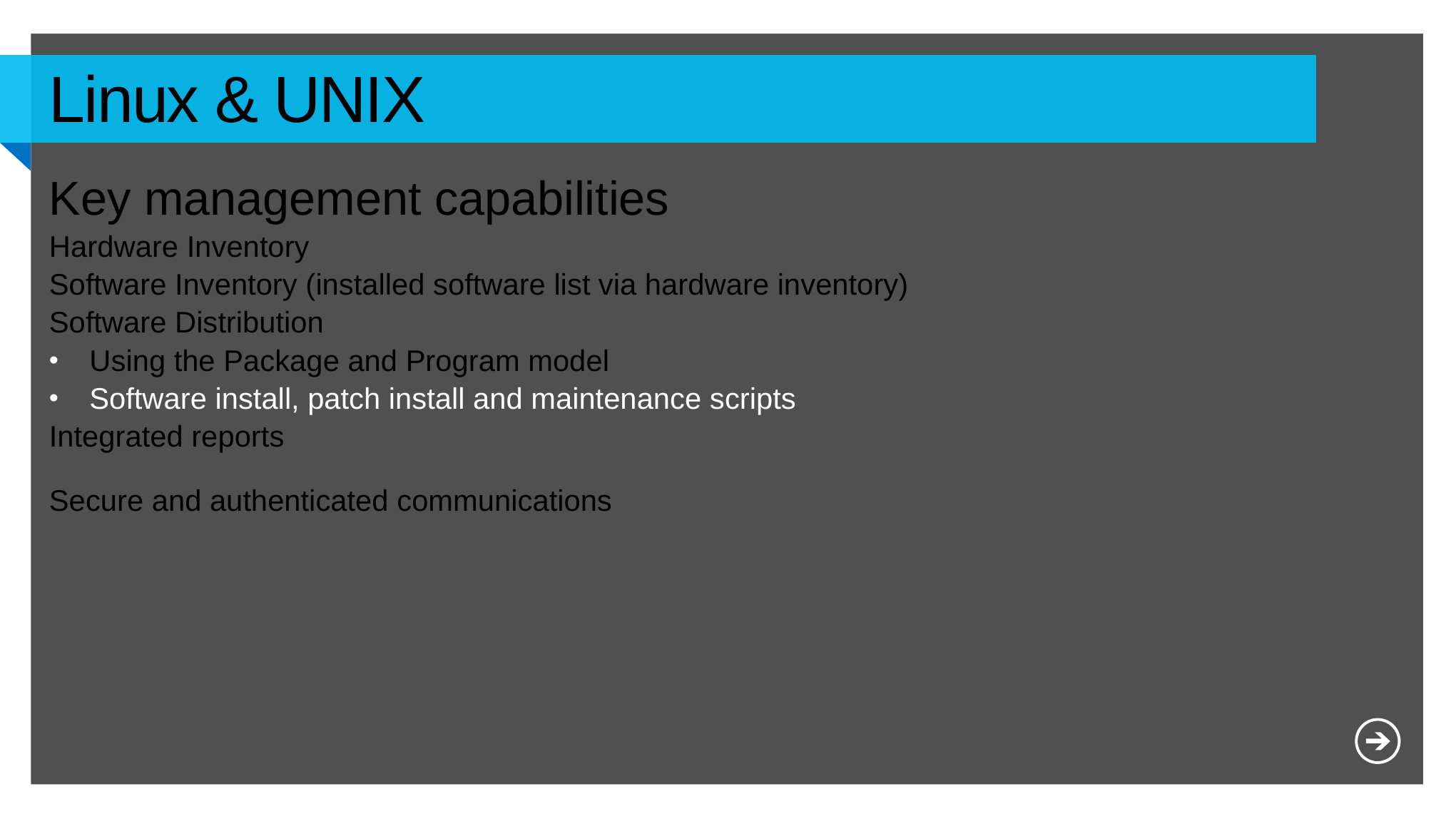

# Linux & UNIX
Key management capabilities
Hardware Inventory
Software Inventory (installed software list via hardware inventory)
Software Distribution
Using the Package and Program model
Software install, patch install and maintenance scripts
Integrated reports

Secure and authenticated communications